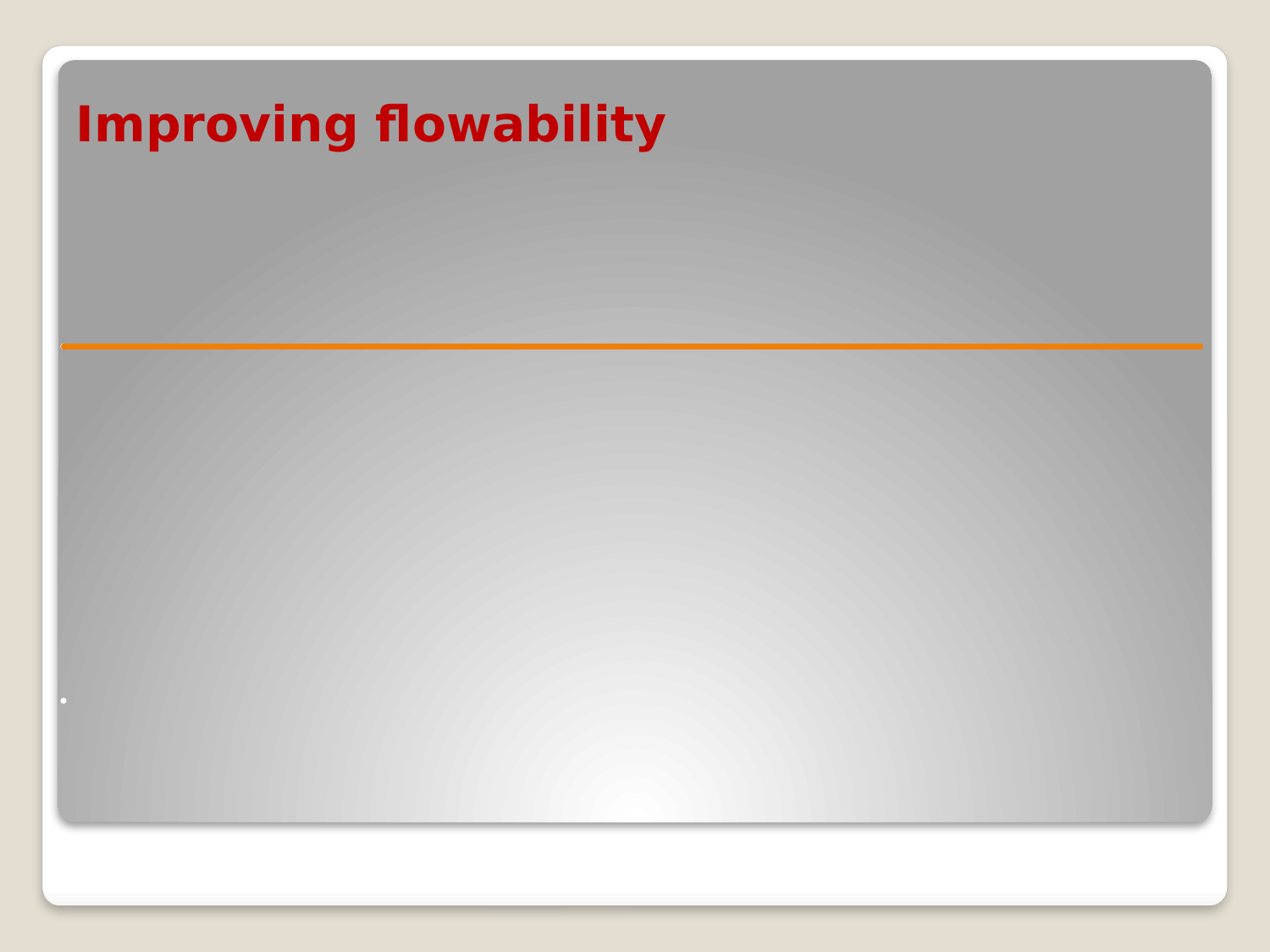

# Improving flowability
2. Force feeder (which push the powder down in the die).